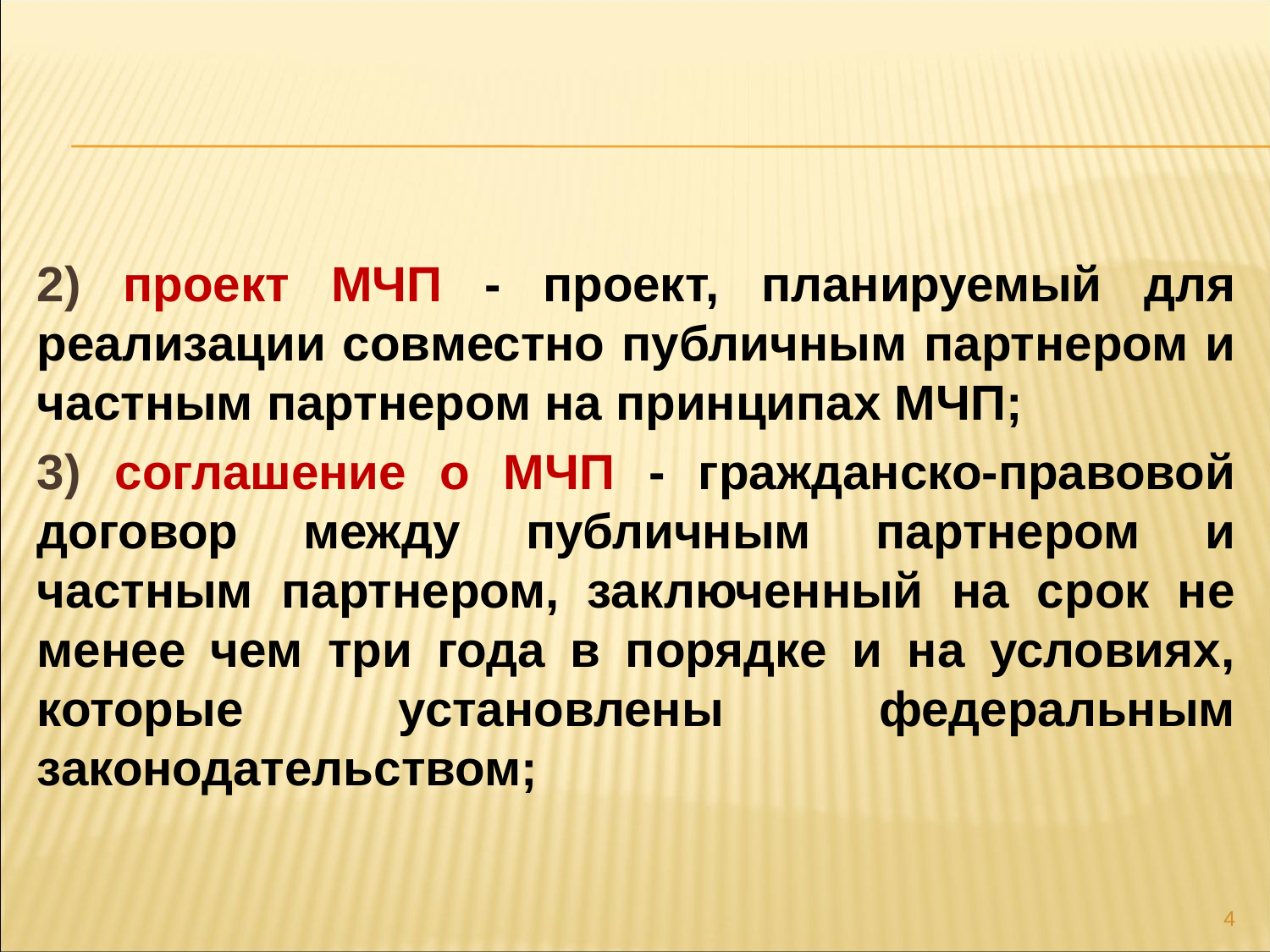

2) проект МЧП - проект, планируемый для реализации совместно публичным партнером и частным партнером на принципах МЧП;
3) соглашение о МЧП - гражданско-правовой договор между публичным партнером и частным партнером, заключенный на срок не менее чем три года в порядке и на условиях, которые установлены федеральным законодательством;
4